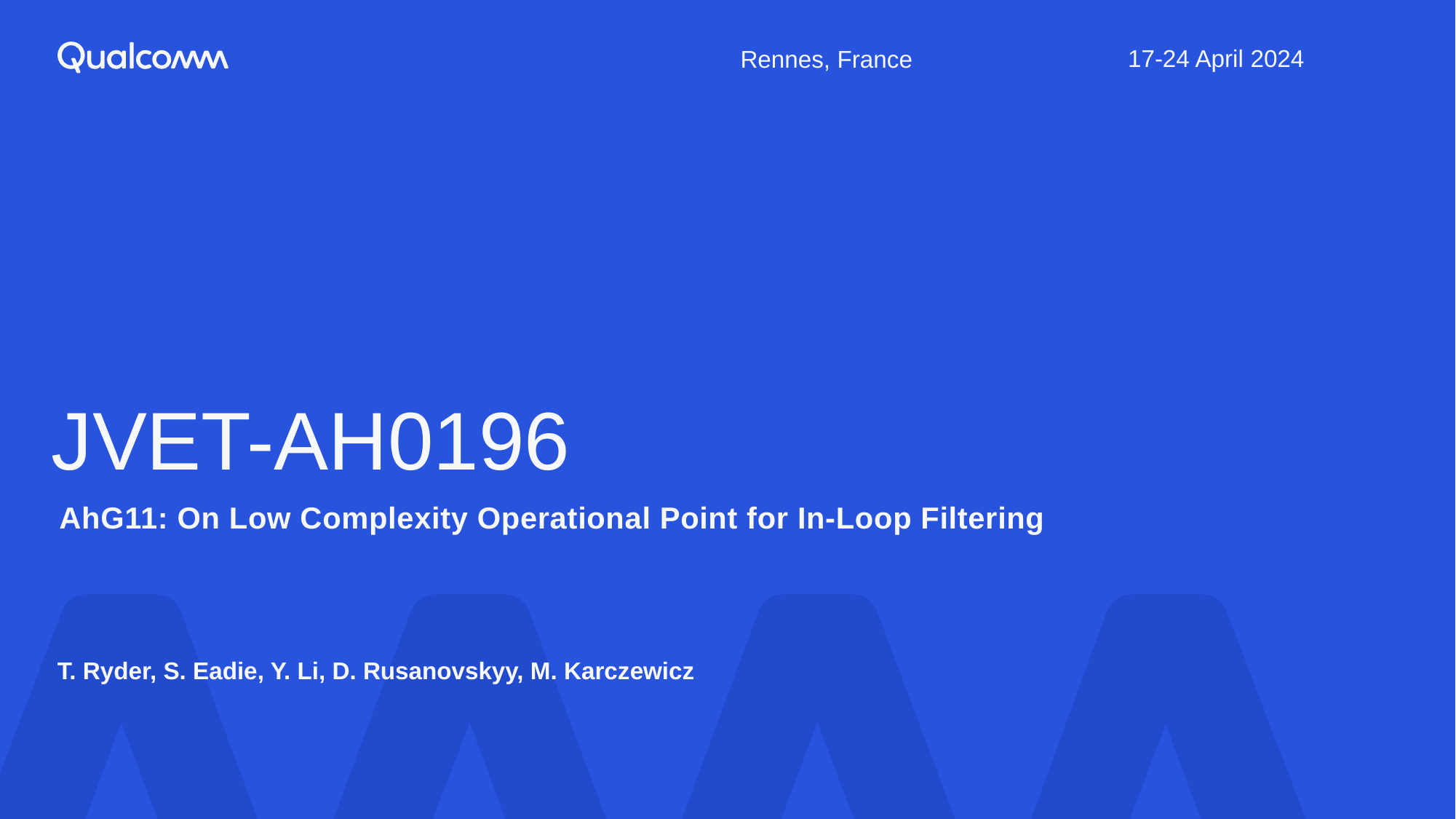

17-24 April 2024
Rennes, France
# JVET-AH0196
AhG11: On Low Complexity Operational Point for In-Loop Filtering
T. Ryder, S. Eadie, Y. Li, D. Rusanovskyy, M. Karczewicz